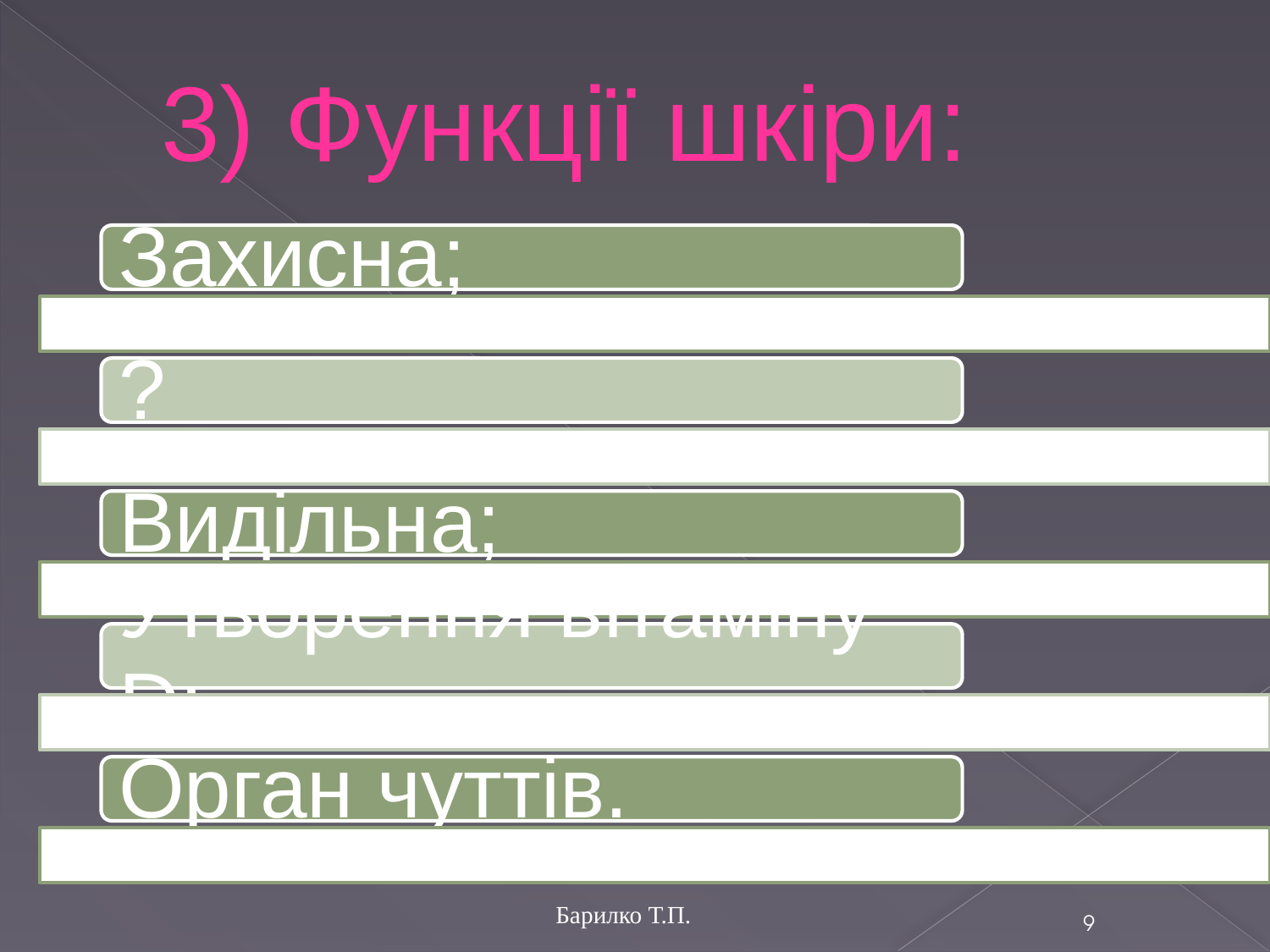

3) Функції шкіри:
Захисна;
Утворення вітаміну D;
Орган чуттів.
?
Видільна;
Барилко Т.П.
9